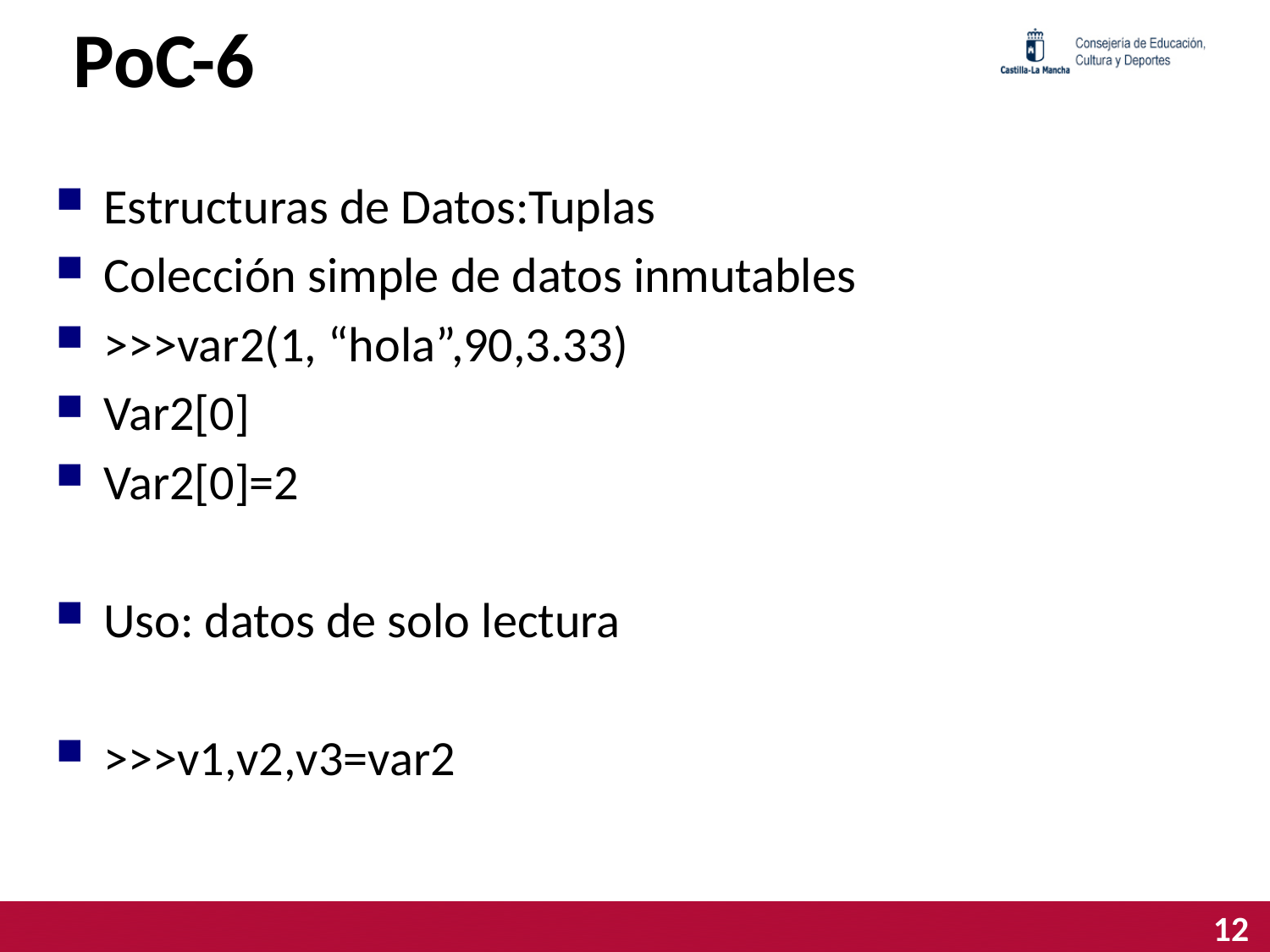

# PoC-6
Estructuras de Datos:Tuplas
Colección simple de datos inmutables
>>>var2(1, “hola”,90,3.33)
Var2[0]
Var2[0]=2

Uso: datos de solo lectura

>>>v1,v2,v3=var2